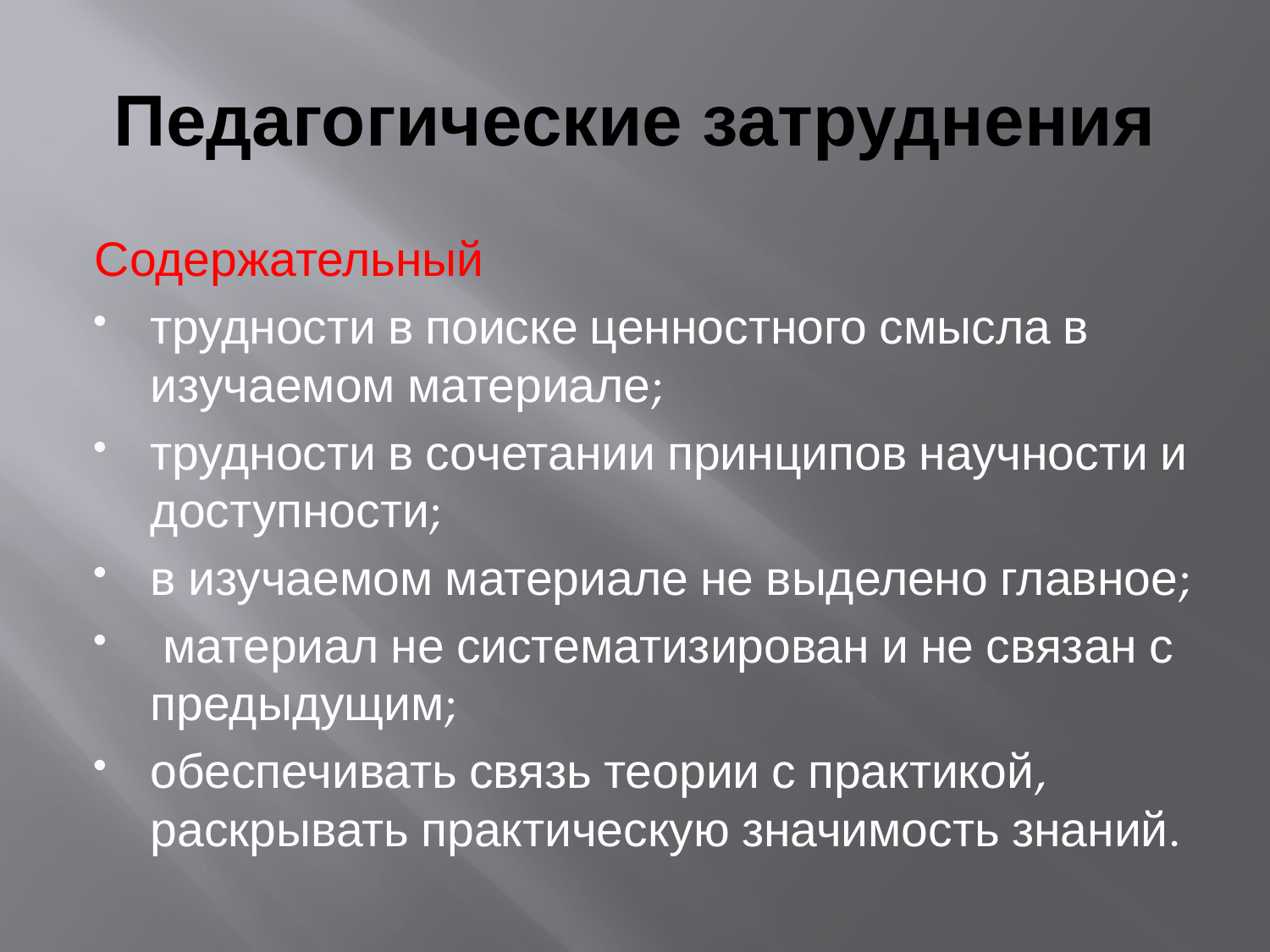

# Педагогические затруднения
Содержательный
трудности в поиске ценностного смысла в изучаемом материале;
трудности в сочетании принципов научности и доступности;
в изучаемом материале не выделено главное;
 материал не систематизирован и не связан с предыдущим;
обеспечивать связь теории с практикой, раскрывать практическую значимость знаний.